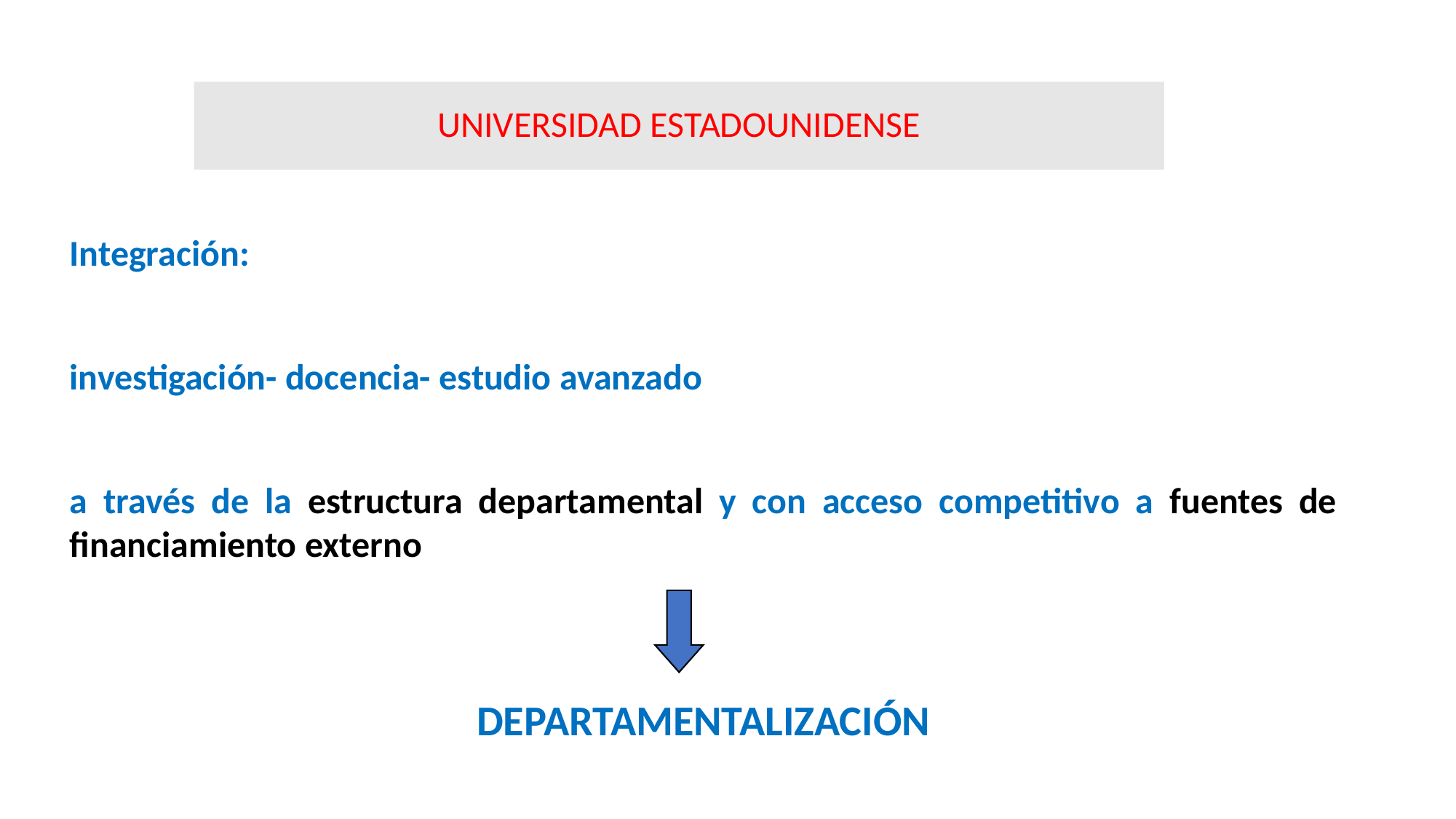

# UNIVERSIDAD ESTADOUNIDENSE
Integración:

investigación- docencia- estudio avanzado

a través de la estructura departamental y con acceso competitivo a fuentes de financiamiento externo

DEPARTAMENTALIZACIÓN